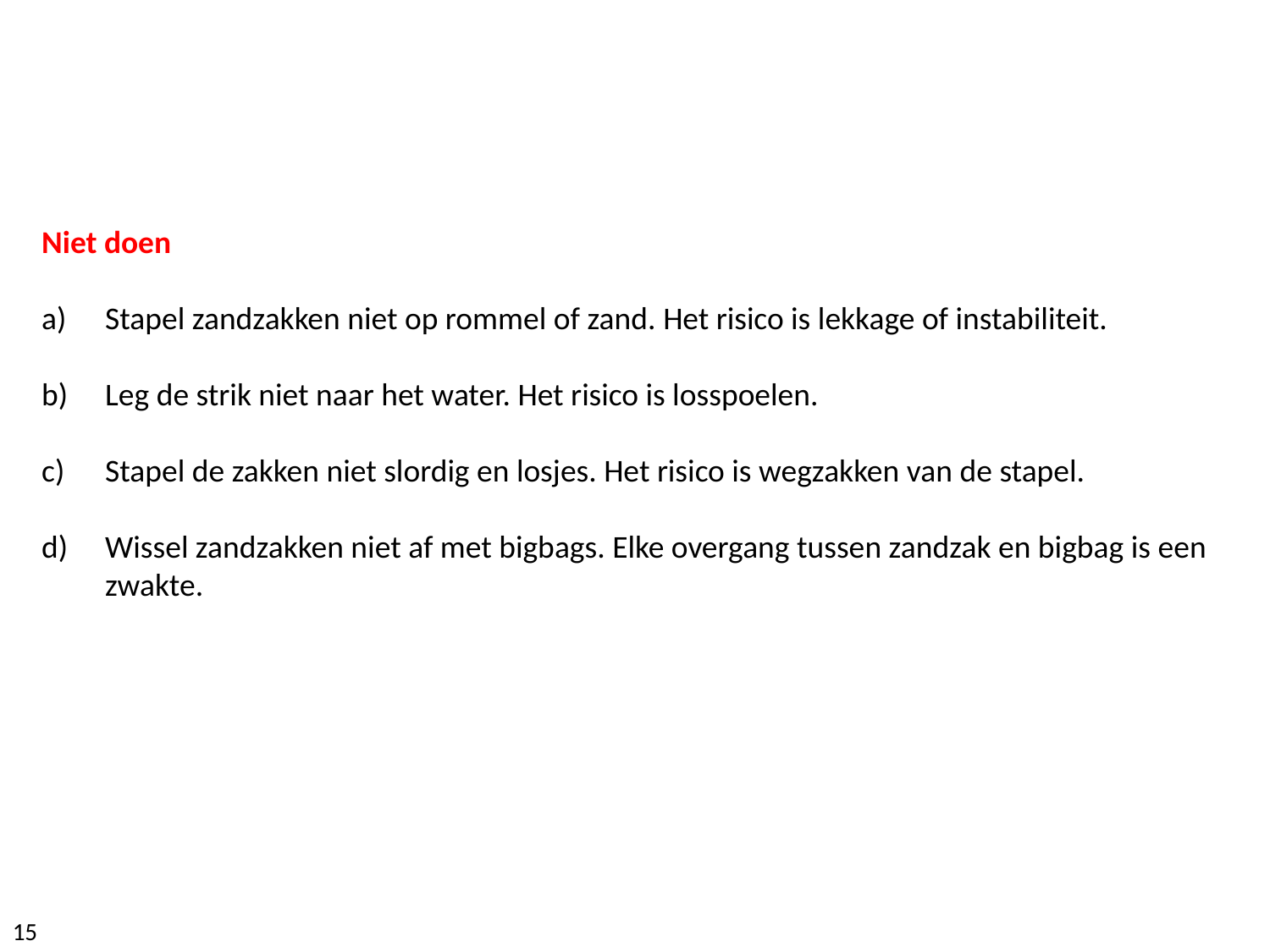

Niet doen

Stapel zandzakken niet op rommel of zand. Het risico is lekkage of instabiliteit.

Leg de strik niet naar het water. Het risico is losspoelen.

Stapel de zakken niet slordig en losjes. Het risico is wegzakken van de stapel.

Wissel zandzakken niet af met bigbags. Elke overgang tussen zandzak en bigbag is een zwakte.
15